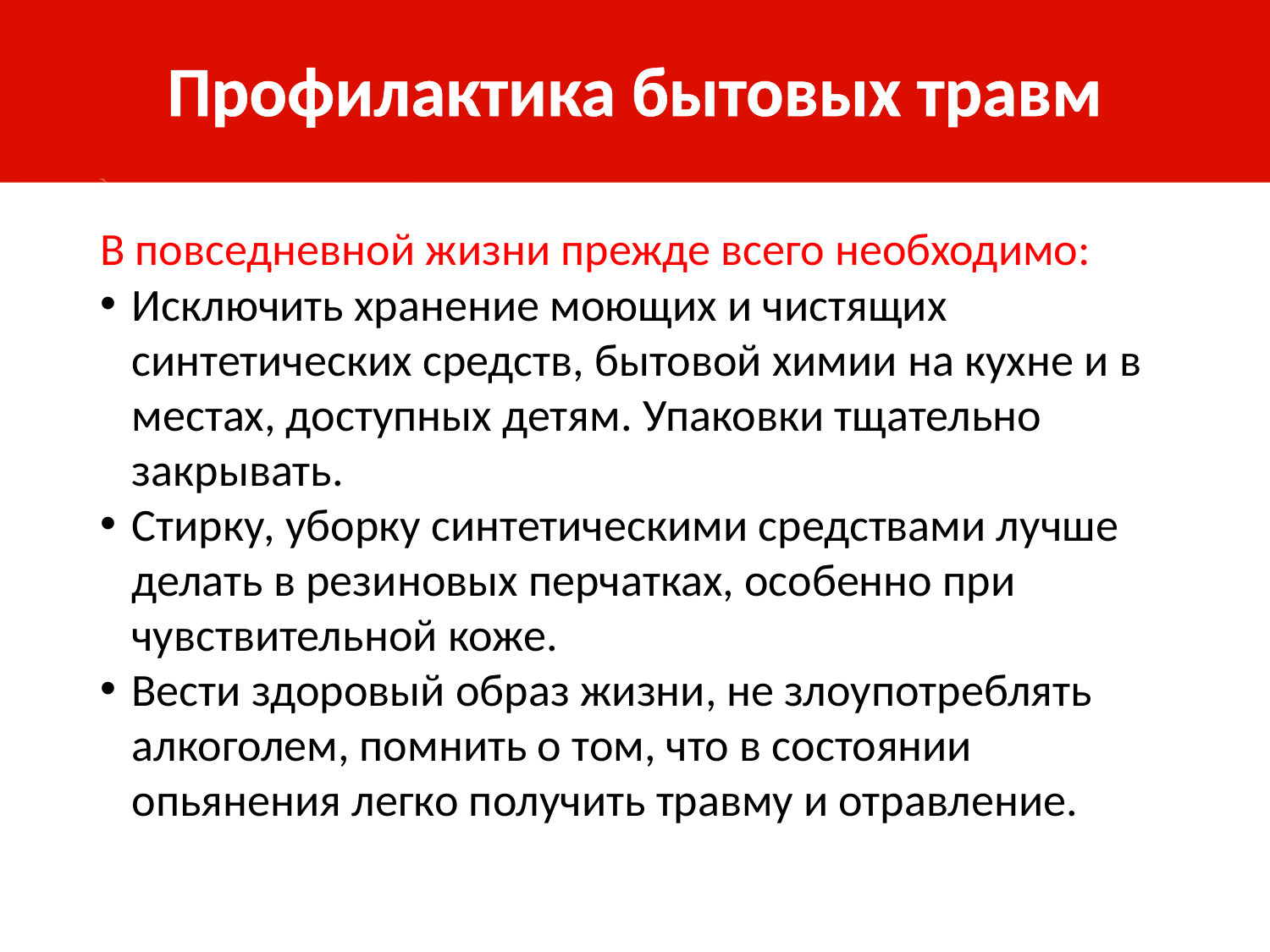

# Профилактика бытовых травм
В повседневной жизни прежде всего необходимо:
Исключить хранение моющих и чистящих синтетических средств, бытовой химии на кухне и в местах, доступных детям. Упаковки тщательно закрывать.
Стирку, уборку синтетическими средствами лучше делать в резиновых перчатках, особенно при чувствительной коже.
Вести здоровый образ жизни, не злоупотреблять алкоголем, помнить о том, что в состоянии опьянения легко получить травму и отравление.